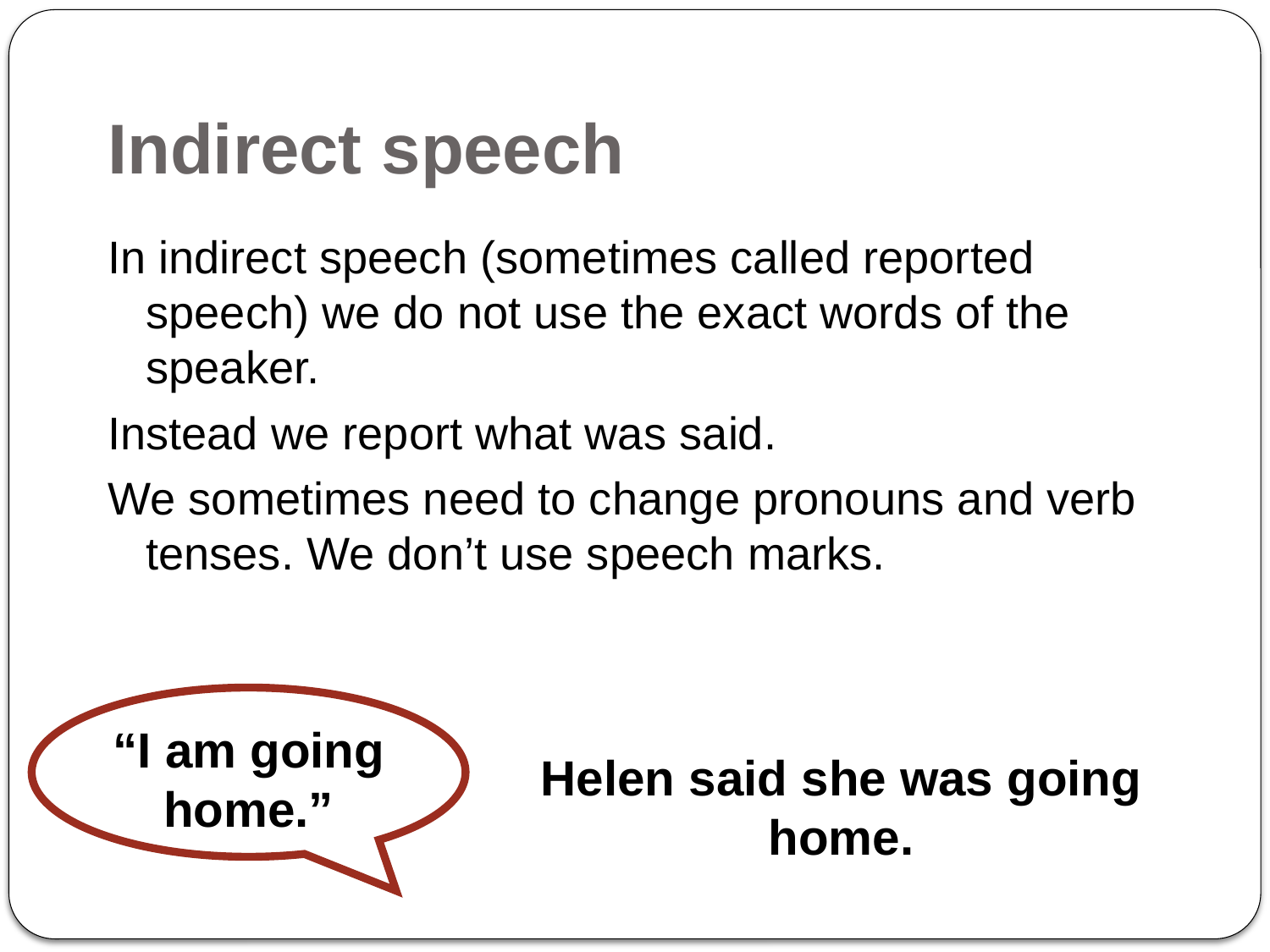

# Indirect speech
In indirect speech (sometimes called reported speech) we do not use the exact words of the speaker.
Instead we report what was said.
We sometimes need to change pronouns and verb tenses. We don’t use speech marks.
“I am going home.”
Helen said she was going home.